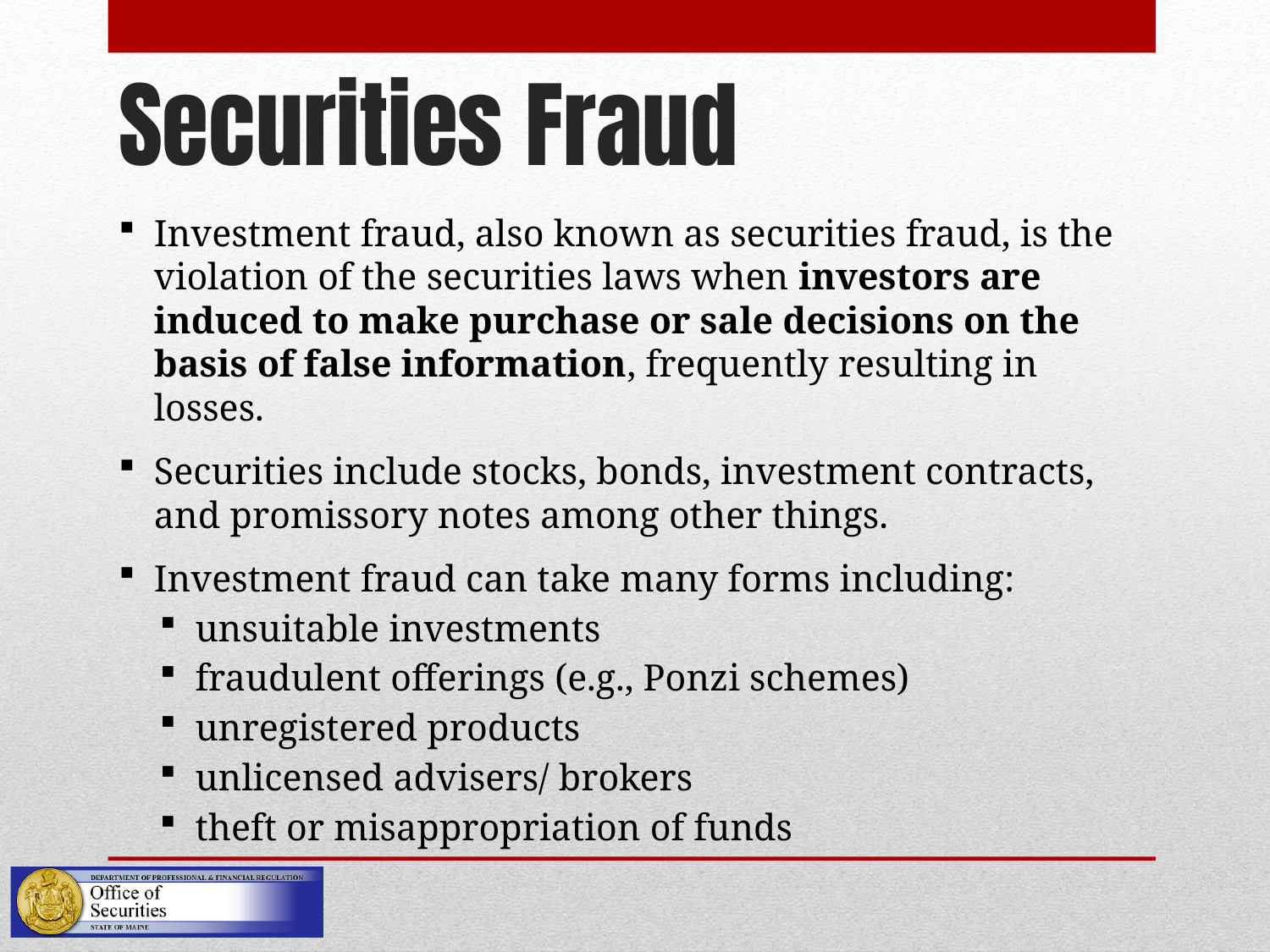

# Securities Fraud
Investment fraud, also known as securities fraud, is the violation of the securities laws when investors are induced to make purchase or sale decisions on the basis of false information, frequently resulting in losses.

Securities include stocks, bonds, investment contracts, and promissory notes among other things.

Investment fraud can take many forms including:
unsuitable investments
fraudulent offerings (e.g., Ponzi schemes)
unregistered products
unlicensed advisers/ brokers
theft or misappropriation of funds